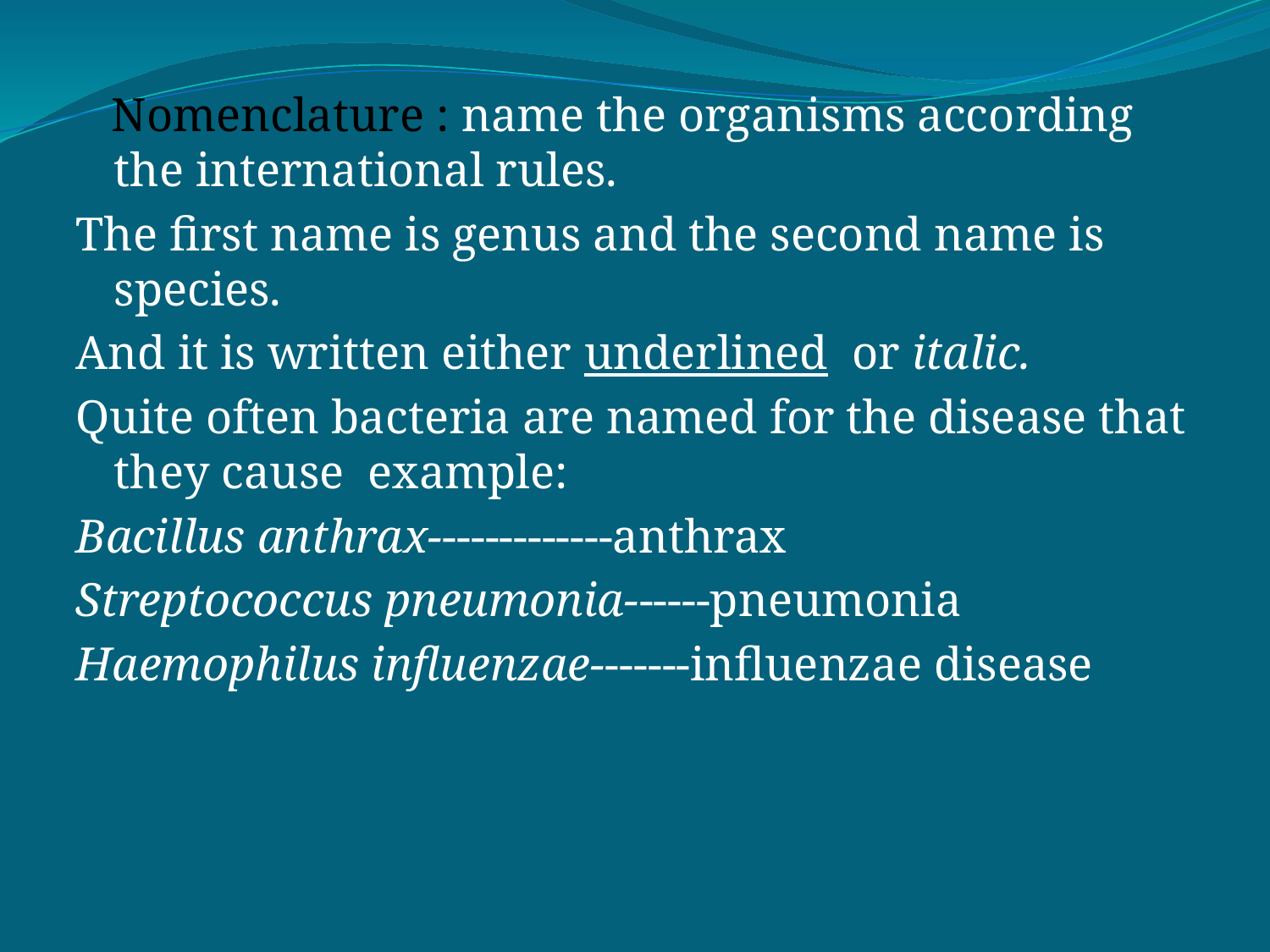

Nomenclature : name the organisms according the international rules.
The first name is genus and the second name is  species.
And it is written either underlined  or italic.
Quite often bacteria are named for the disease that they cause  example:
Bacillus anthrax-------------anthrax
Streptococcus pneumonia------pneumonia
Haemophilus influenzae-------influenzae disease